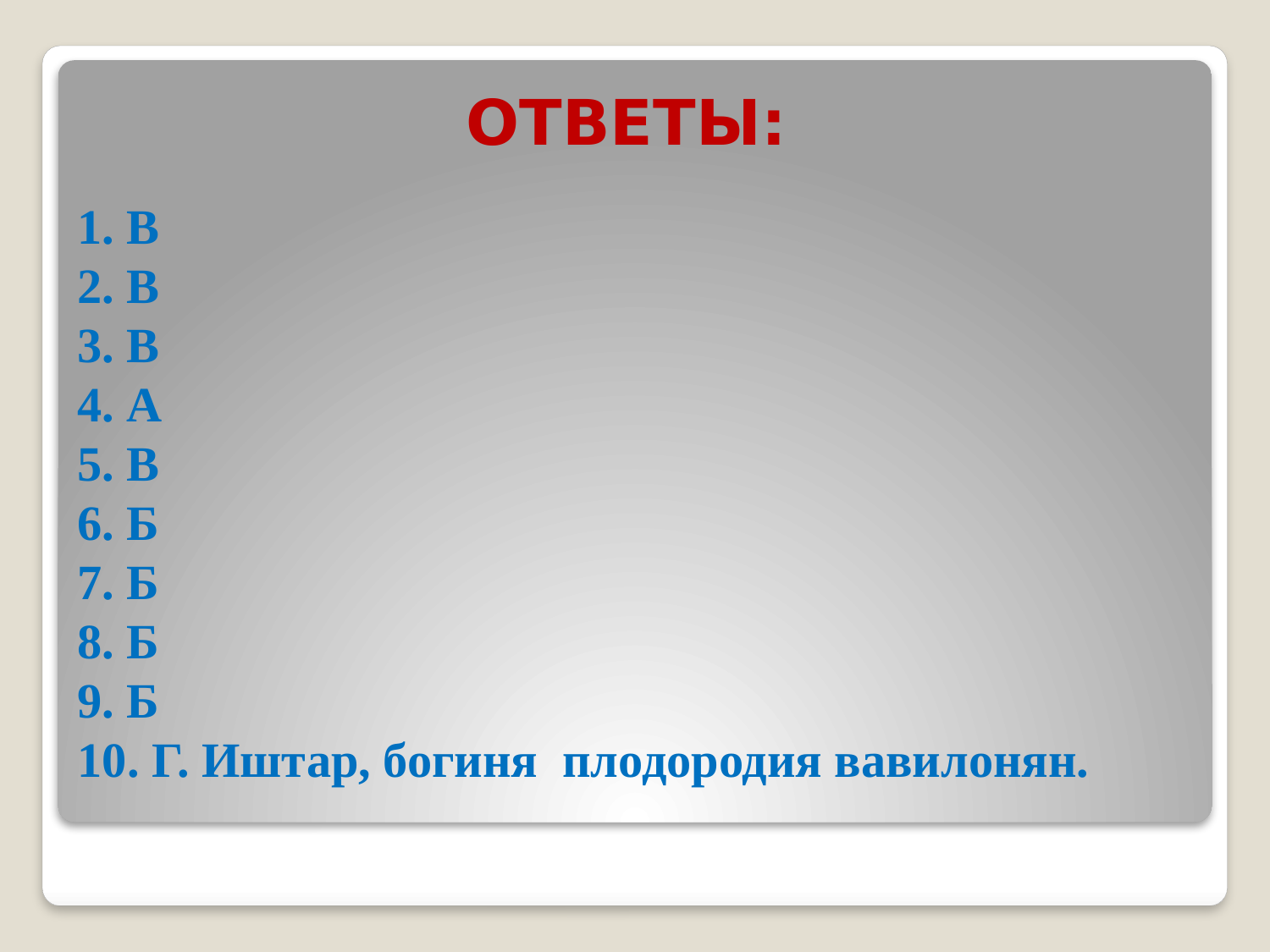

# ОТВЕТЫ:

1. В
2. В
3. В
4. А
5. В
6. Б
7. Б
8. Б
9. Б
10. Г. Иштар, богиня  плодородия вавилонян.